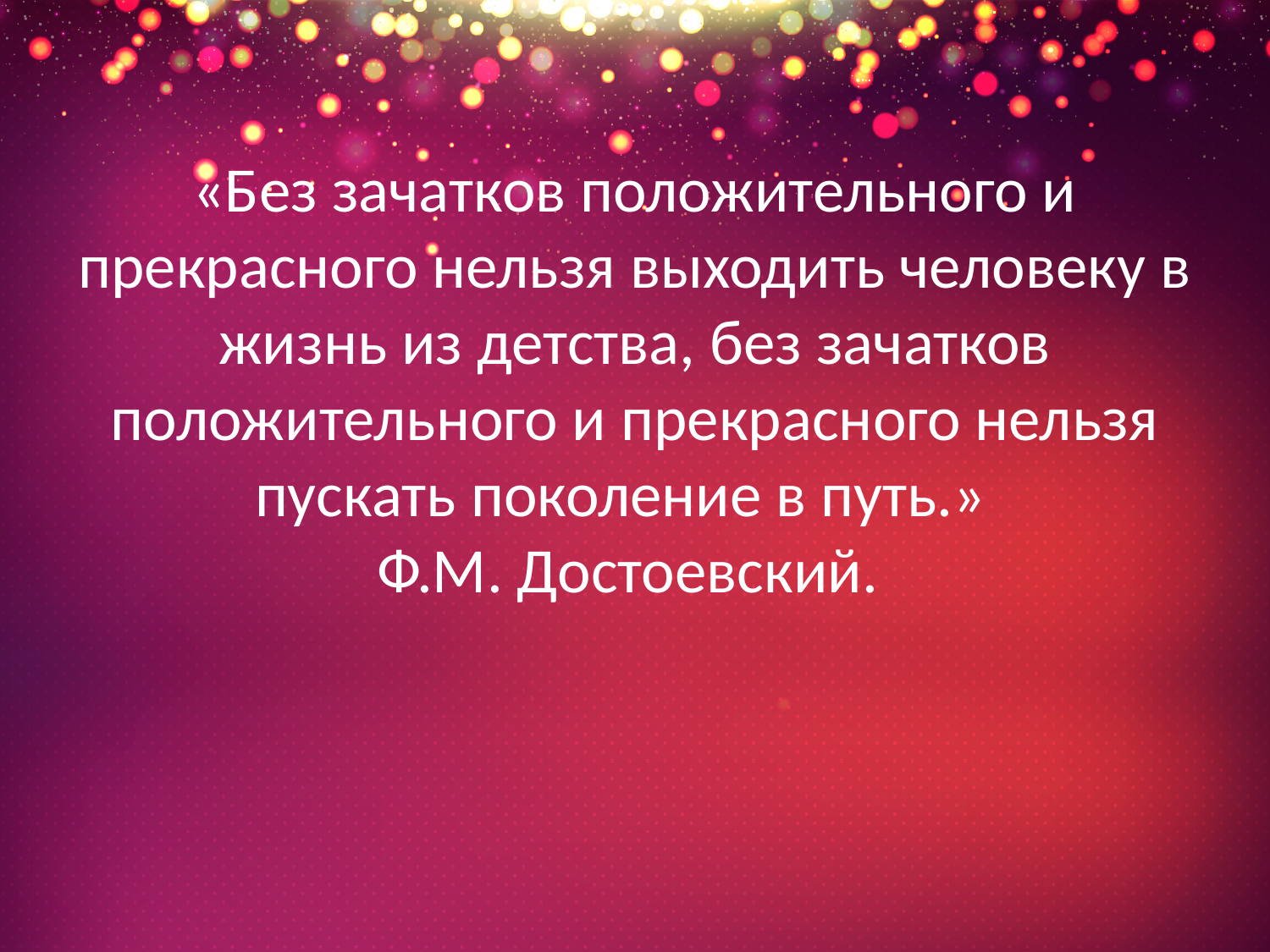

# «Без зачатков положительного и прекрасного нельзя выходить человеку в жизнь из детства, без зачатков положительного и прекрасного нельзя пускать поколение в путь.» Ф.М. Достоевский.